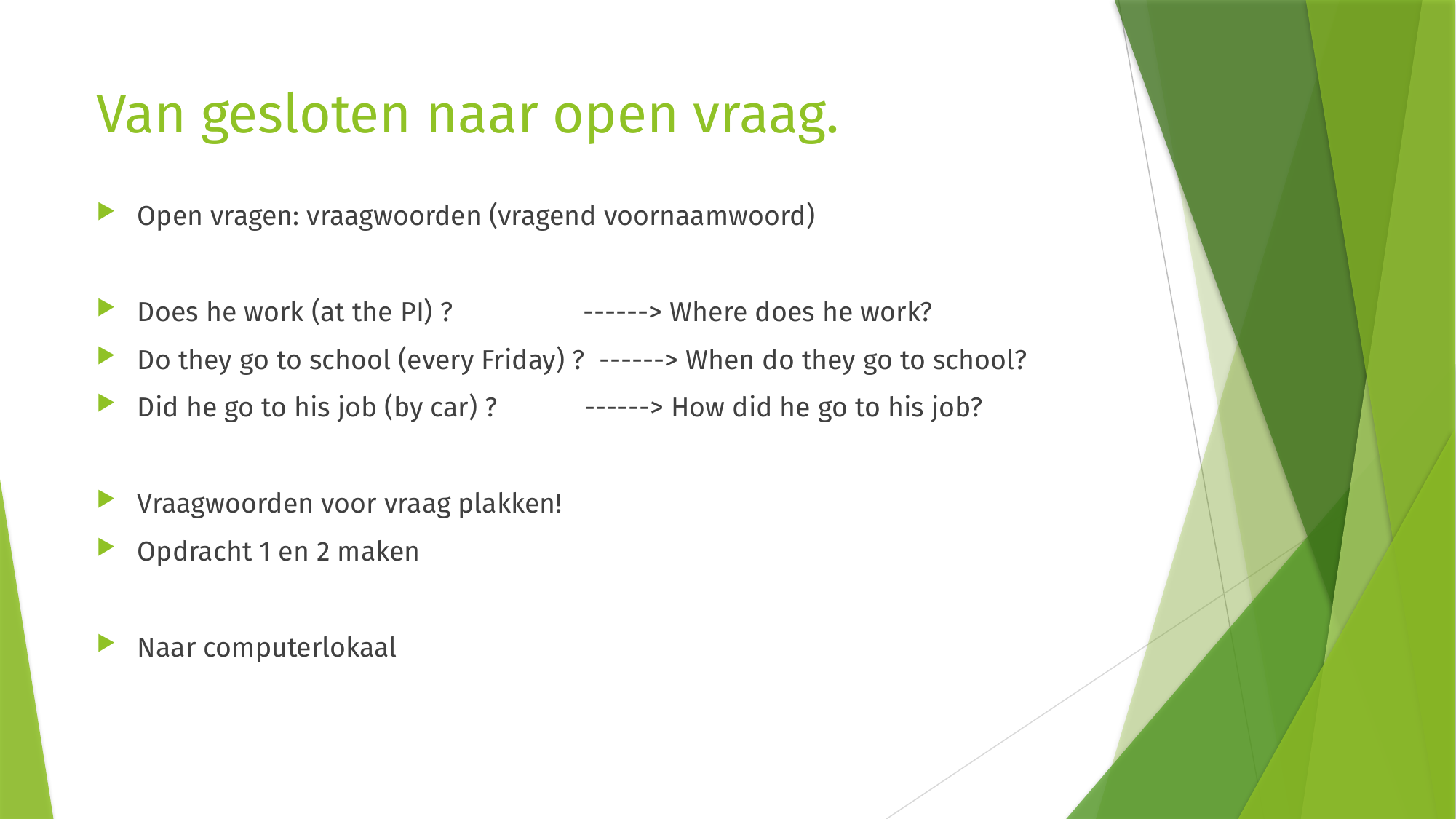

# Van gesloten naar open vraag.
Open vragen: vraagwoorden (vragend voornaamwoord)

Does he work (at the PI) ?                  ------> Where does he work?
Do they go to school (every Friday) ?  ------> When do they go to school?
Did he go to his job (by car) ?            ------> How did he go to his job?

Vraagwoorden voor vraag plakken!
Opdracht 1 en 2 maken

Naar computerlokaal